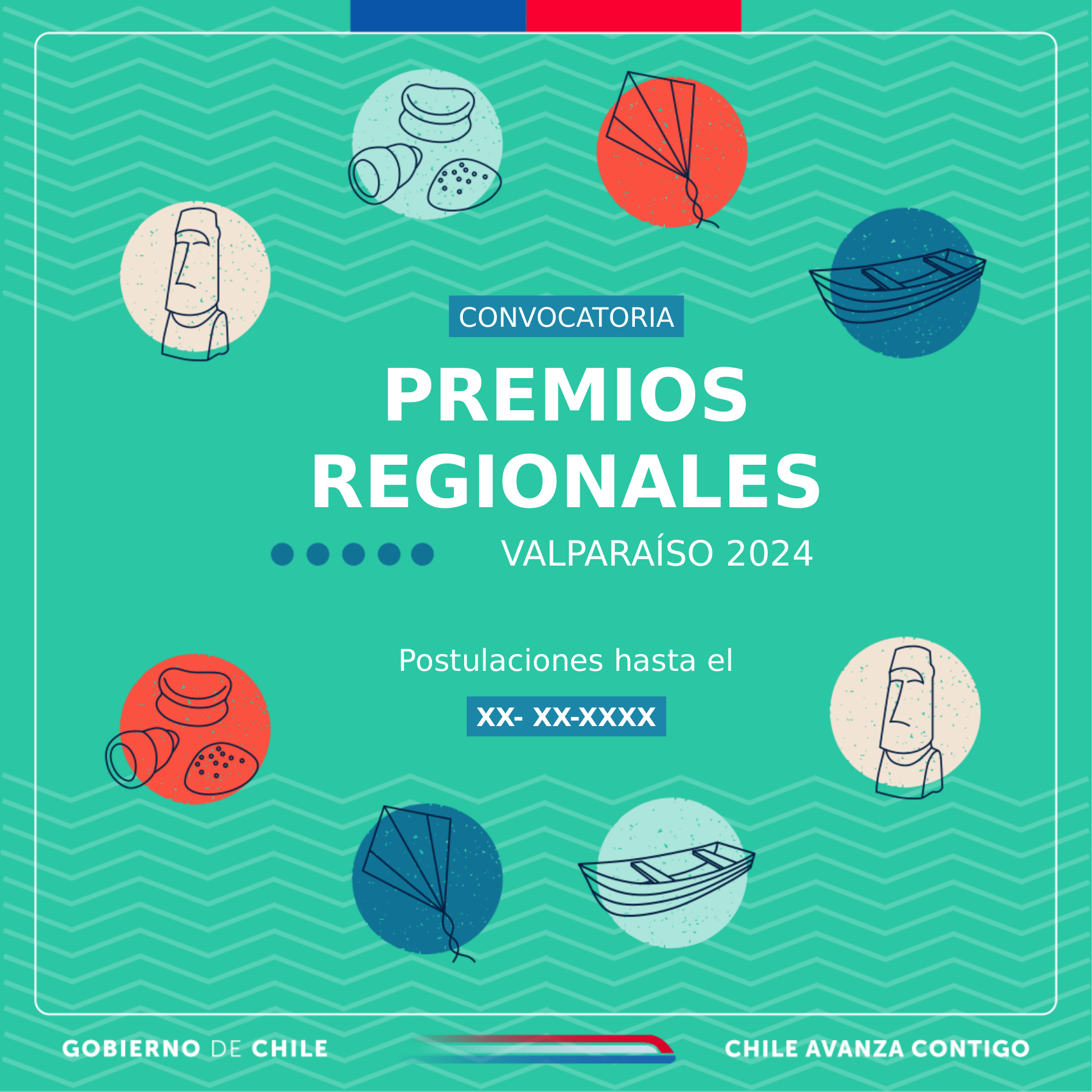

CONVOCATORIA
PREMIOS
REGIONALES
VALPARAÍSO 2024
Postulaciones hasta el
XX- XX-XXXX